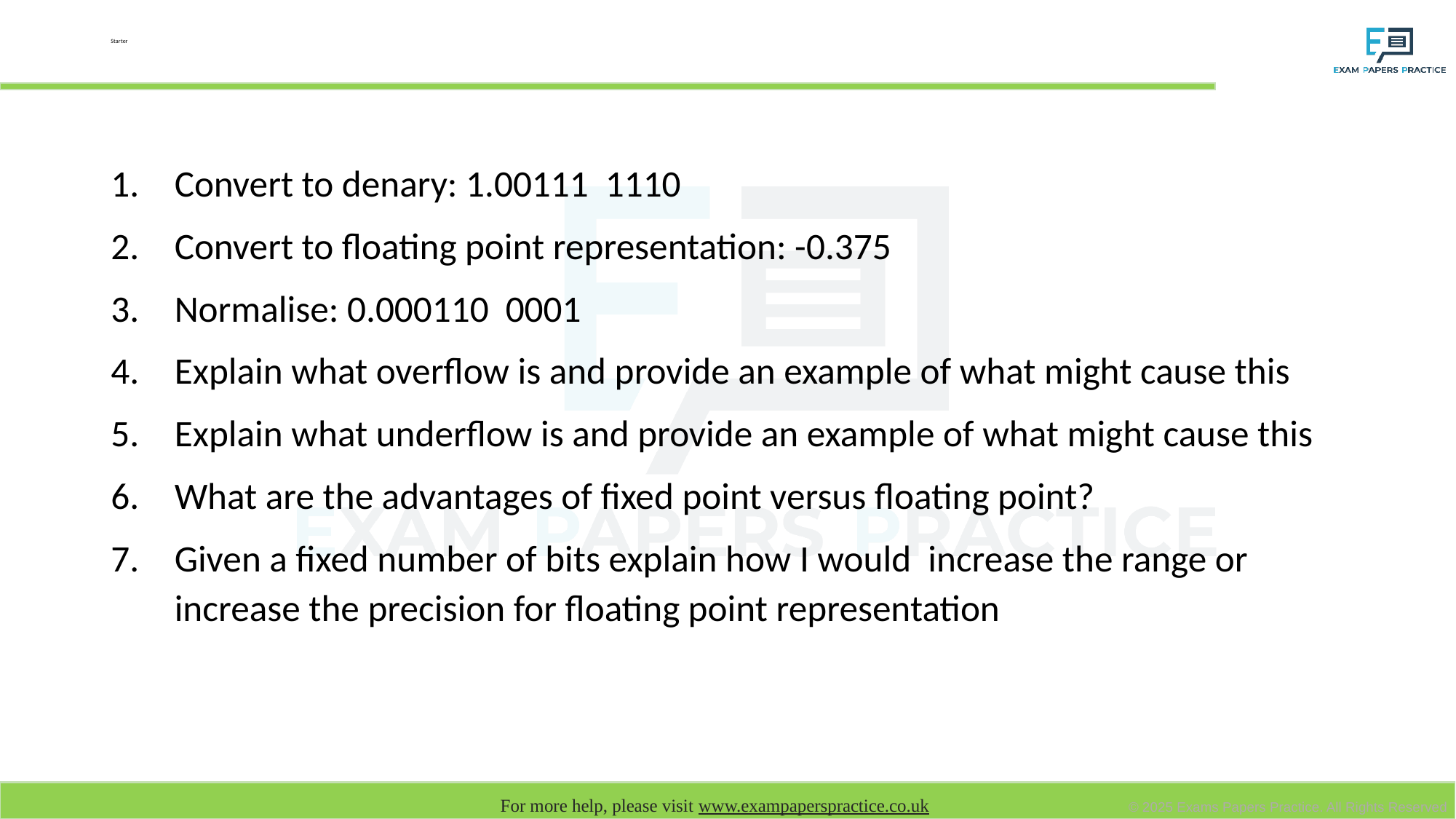

# Starter
Convert to denary: 1.00111  1110
Convert to floating point representation: -0.375
Normalise: 0.000110  0001
Explain what overflow is and provide an example of what might cause this
Explain what underflow is and provide an example of what might cause this
What are the advantages of fixed point versus floating point?
Given a fixed number of bits explain how I would  increase the range or increase the precision for floating point representation